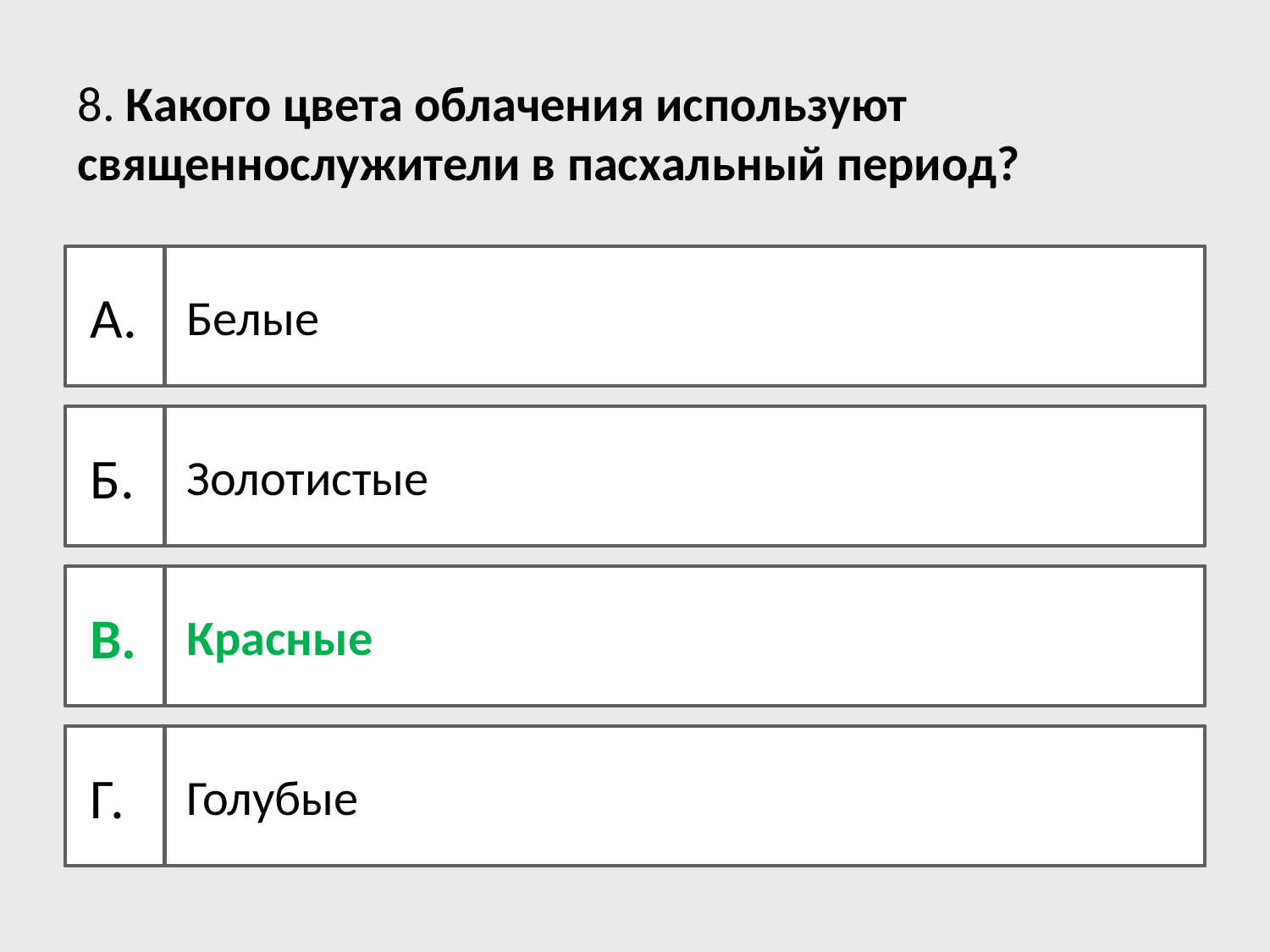

8. Какого цвета облачения используют священнослужители в пасхальный период?
 А.
 Белые
 Б.
 Золотистые
 В.
 Красные
 Г.
 Голубые